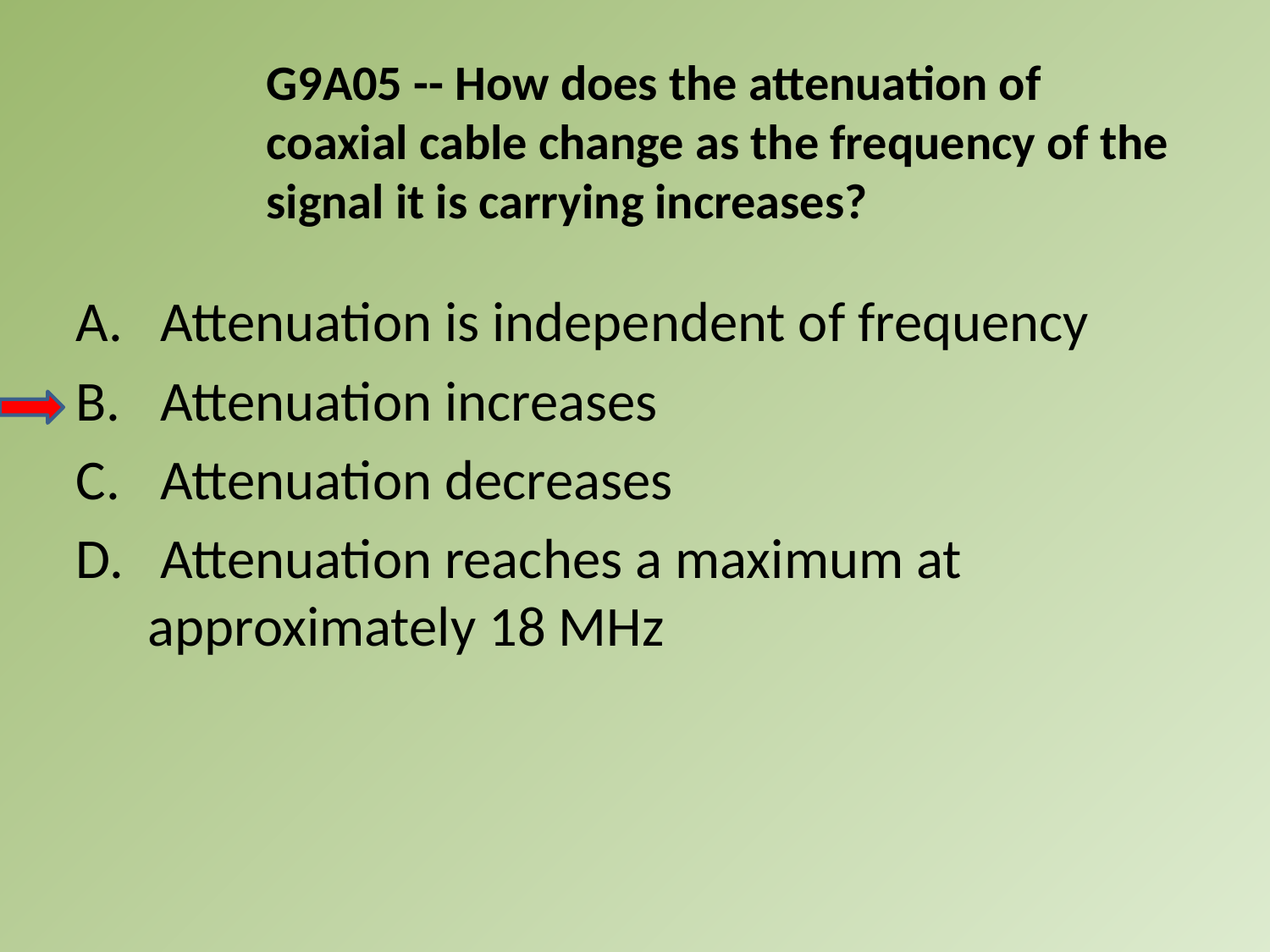

G9A05 -- How does the attenuation of coaxial cable change as the frequency of the signal it is carrying increases?
A.	 Attenuation is independent of frequency
B.	 Attenuation increases
C.	 Attenuation decreases
D.	 Attenuation reaches a maximum at approximately 18 MHz